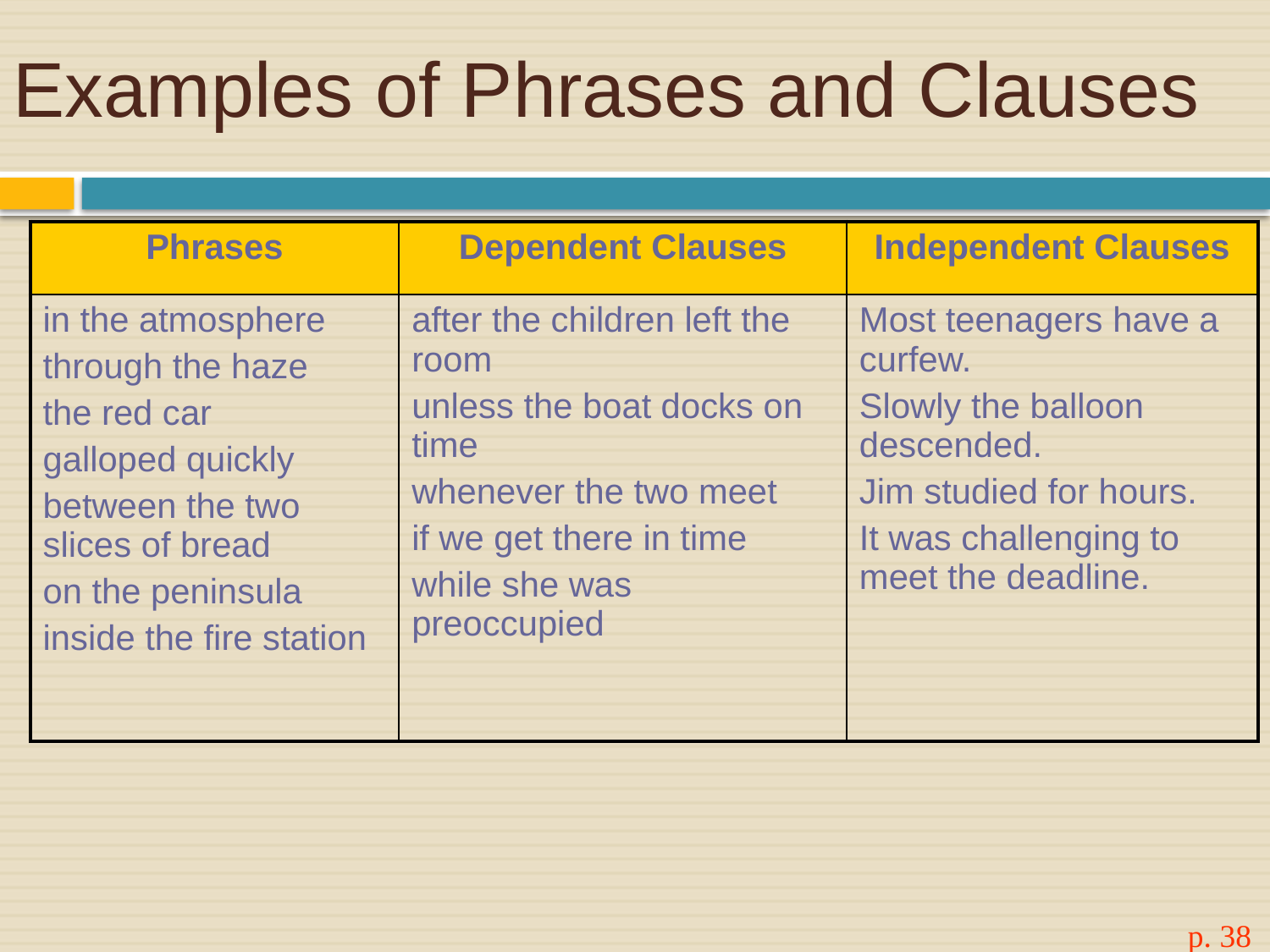

# Examples of Phrases and Clauses
| Phrases | Dependent Clauses | Independent Clauses |
| --- | --- | --- |
| in the atmosphere through the haze the red car galloped quickly between the two slices of bread on the peninsula inside the fire station | after the children left the room unless the boat docks on time whenever the two meet if we get there in time while she was preoccupied | Most teenagers have a curfew. Slowly the balloon descended. Jim studied for hours. It was challenging to meet the deadline. |
p. 38